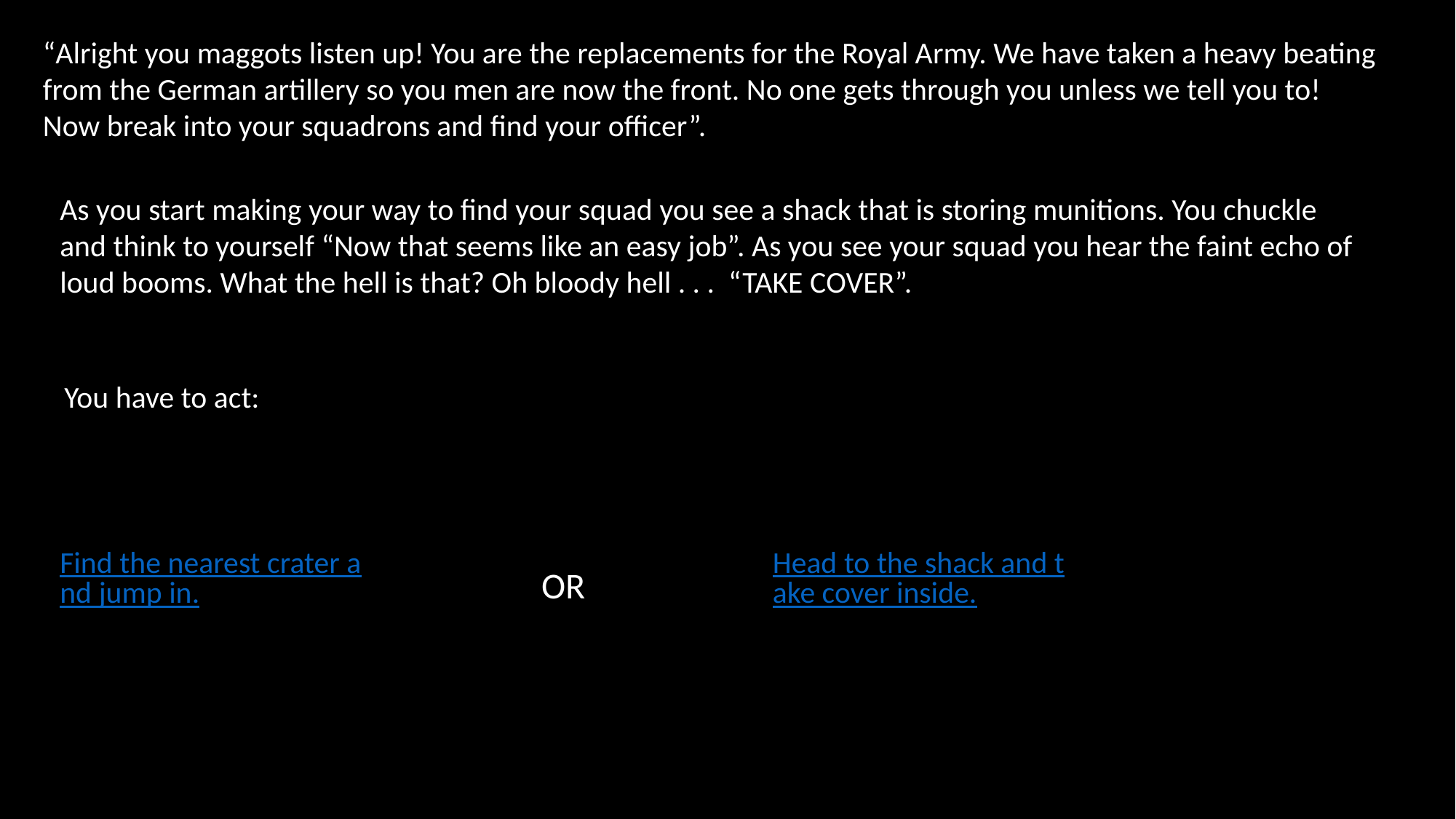

“Alright you maggots listen up! You are the replacements for the Royal Army. We have taken a heavy beating from the German artillery so you men are now the front. No one gets through you unless we tell you to! Now break into your squadrons and find your officer”.
As you start making your way to find your squad you see a shack that is storing munitions. You chuckle and think to yourself “Now that seems like an easy job”. As you see your squad you hear the faint echo of loud booms. What the hell is that? Oh bloody hell . . .  “TAKE COVER”.
You have to act:
Find the nearest crater and jump in.
Head to the shack and take cover inside.
OR